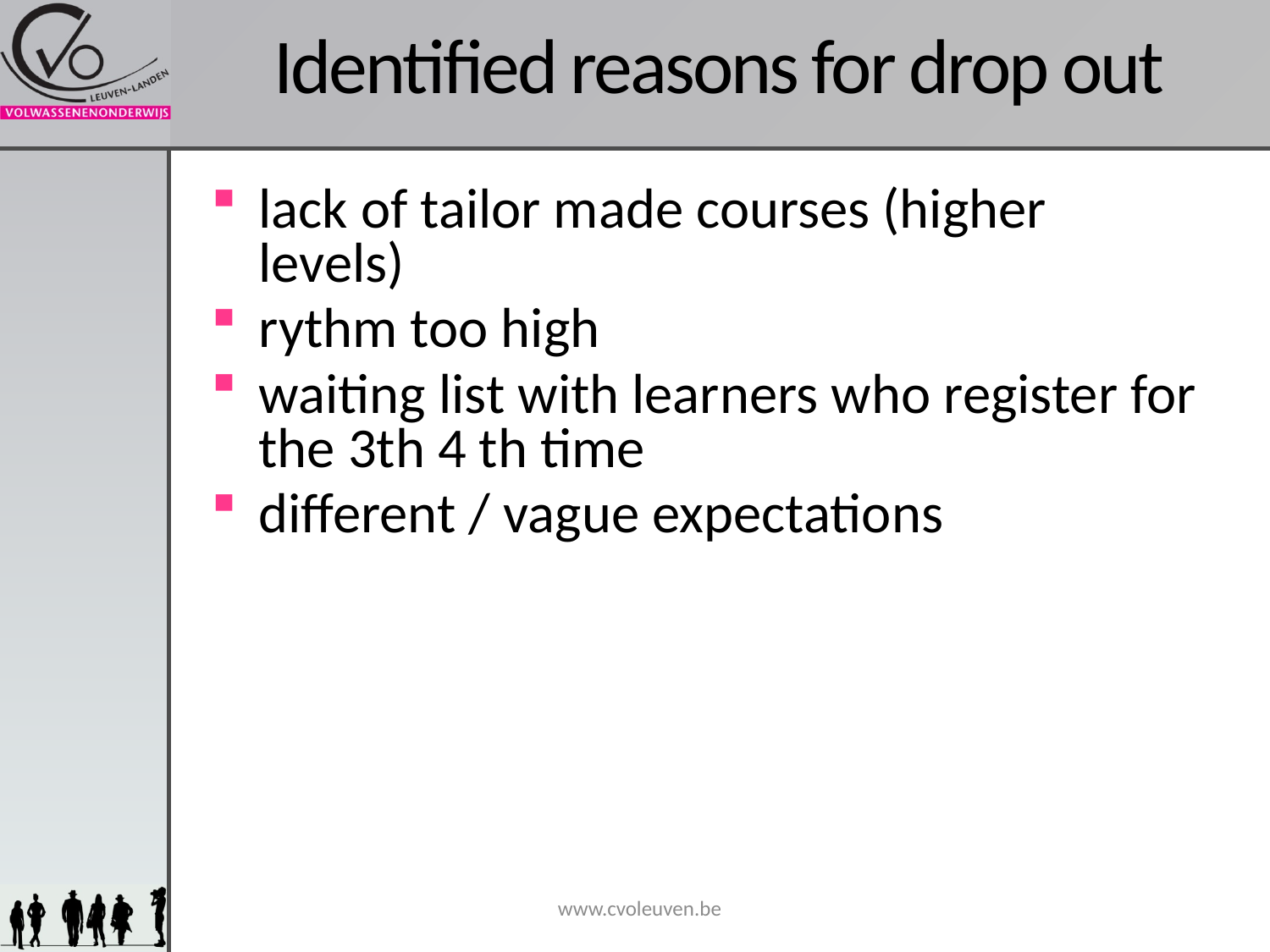

# Identified reasons for drop out
lack of tailor made courses (higher levels)
rythm too high
waiting list with learners who register for the 3th 4 th time
different / vague expectations

www.cvoleuven.be